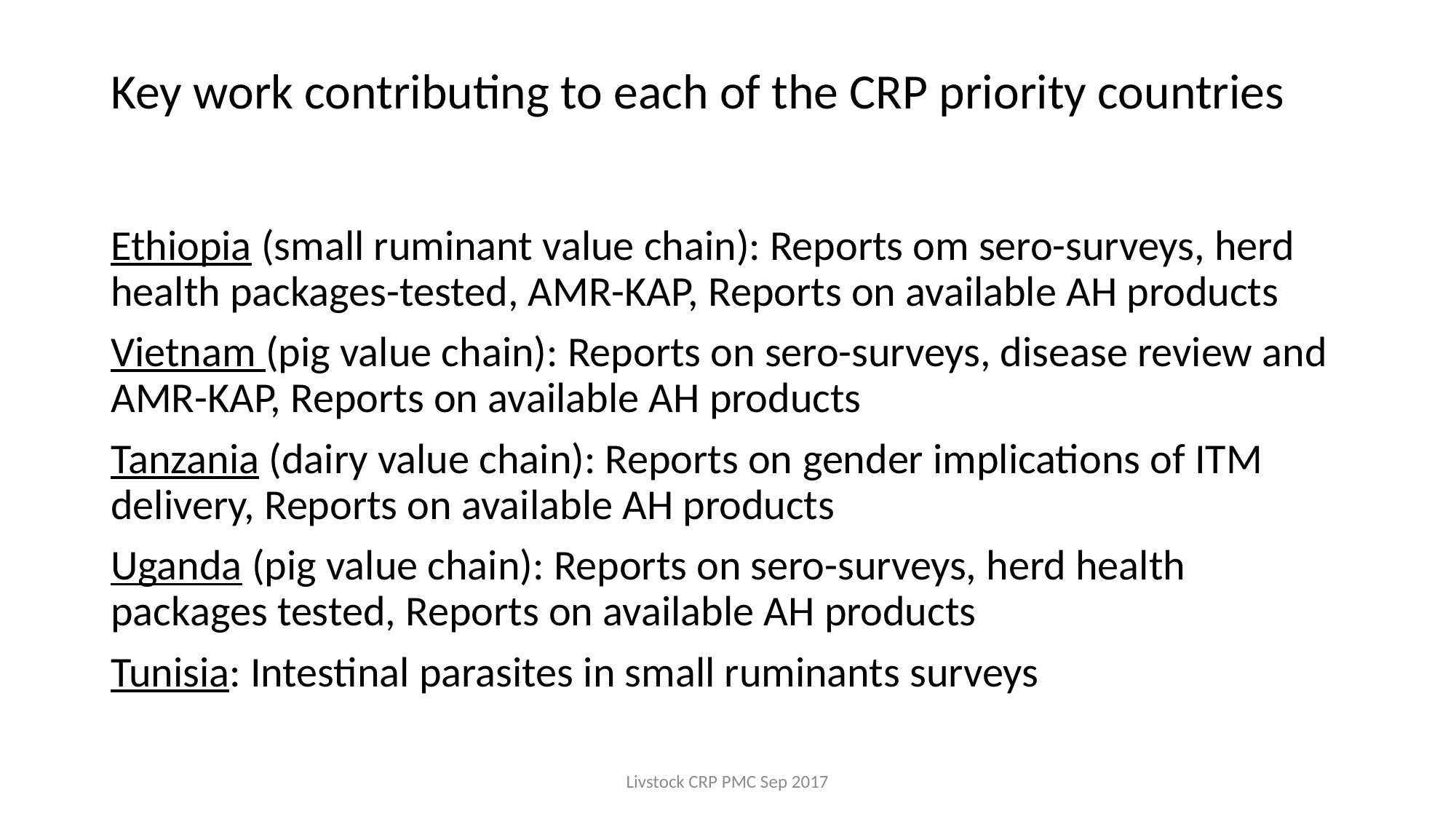

# Key work contributing to each of the CRP priority countries
Ethiopia (small ruminant value chain): Reports om sero-surveys, herd health packages-tested, AMR-KAP, Reports on available AH products
Vietnam (pig value chain): Reports on sero-surveys, disease review and AMR-KAP, Reports on available AH products
Tanzania (dairy value chain): Reports on gender implications of ITM delivery, Reports on available AH products
Uganda (pig value chain): Reports on sero-surveys, herd health packages tested, Reports on available AH products
Tunisia: Intestinal parasites in small ruminants surveys
Livstock CRP PMC Sep 2017